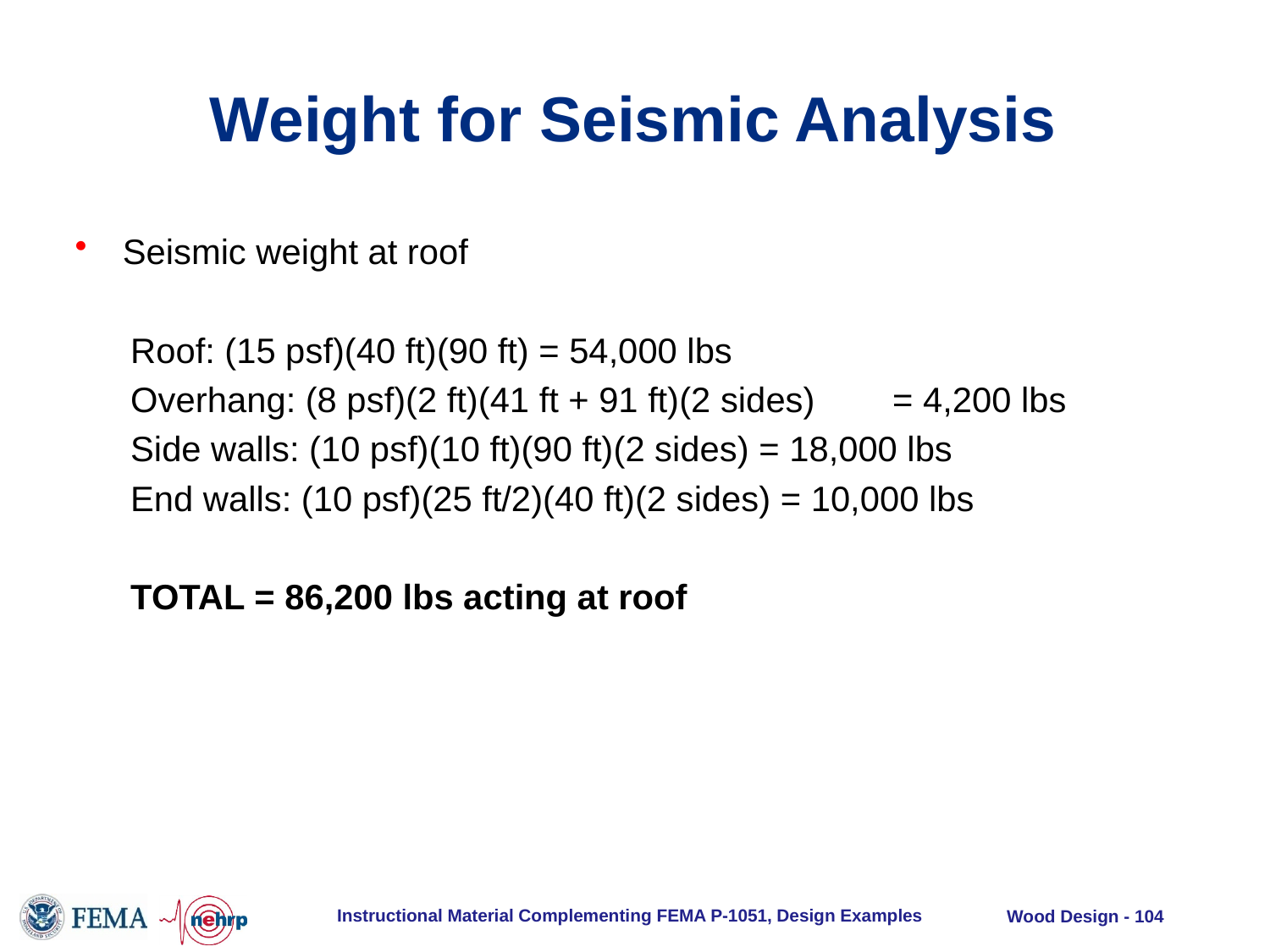

# Weight for Seismic Analysis
Seismic weight at roof

Roof: (15 psf)(40 ft)(90 ft) = 54,000 lbs
Overhang: (8 psf)(2 ft)(41 ft + 91 ft)(2 sides) 	= 4,200 lbs
Side walls: (10 psf)(10 ft)(90 ft)(2 sides) = 18,000 lbs
End walls: (10 psf)(25 ft/2)(40 ft)(2 sides) = 10,000 lbs

TOTAL = 86,200 lbs acting at roof